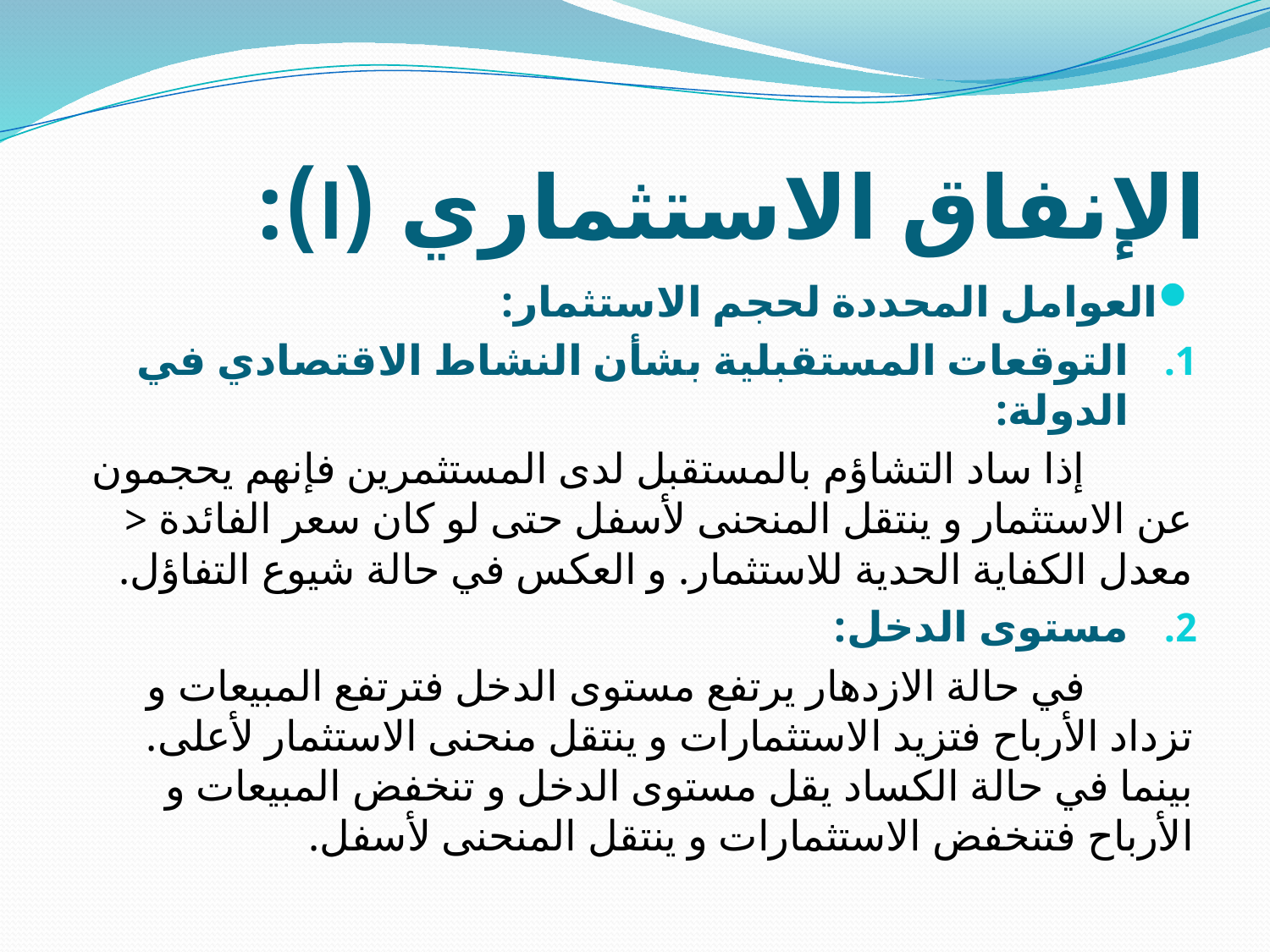

# الإنفاق الاستثماري (I):
العوامل المحددة لحجم الاستثمار:
التوقعات المستقبلية بشأن النشاط الاقتصادي في الدولة:
          إذا ساد التشاؤم بالمستقبل لدى المستثمرين فإنهم يحجمون عن الاستثمار و ينتقل المنحنى لأسفل حتى لو كان سعر الفائدة < معدل الكفاية الحدية للاستثمار. و العكس في حالة شيوع التفاؤل.
مستوى الدخل:
          في حالة الازدهار يرتفع مستوى الدخل فترتفع المبيعات و تزداد الأرباح فتزيد الاستثمارات و ينتقل منحنى الاستثمار لأعلى. بينما في حالة الكساد يقل مستوى الدخل و تنخفض المبيعات و الأرباح فتنخفض الاستثمارات و ينتقل المنحنى لأسفل.